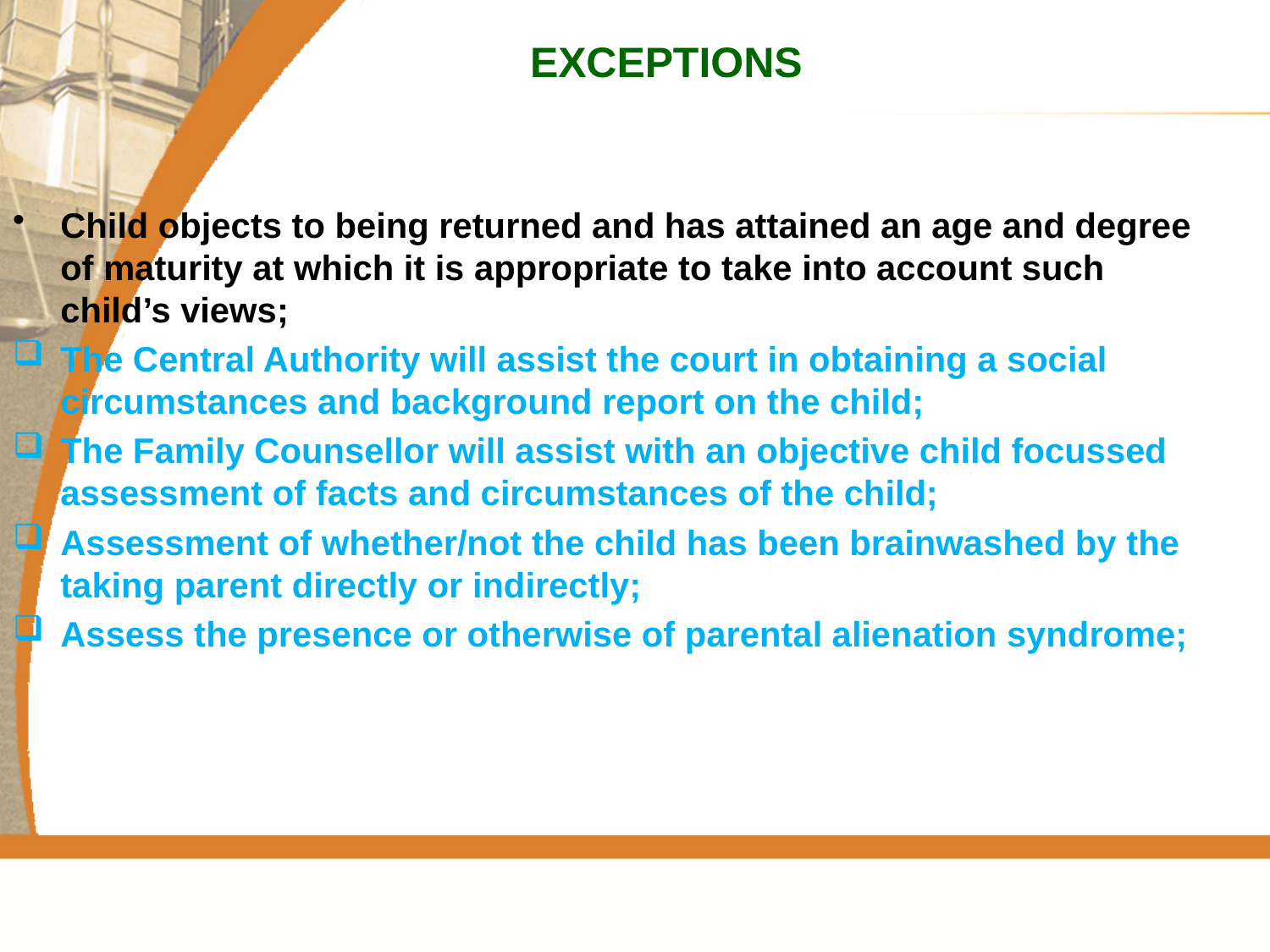

# EXCEPTIONS
Child objects to being returned and has attained an age and degree of maturity at which it is appropriate to take into account such child’s views;
The Central Authority will assist the court in obtaining a social circumstances and background report on the child;
The Family Counsellor will assist with an objective child focussed assessment of facts and circumstances of the child;
Assessment of whether/not the child has been brainwashed by the taking parent directly or indirectly;
Assess the presence or otherwise of parental alienation syndrome;